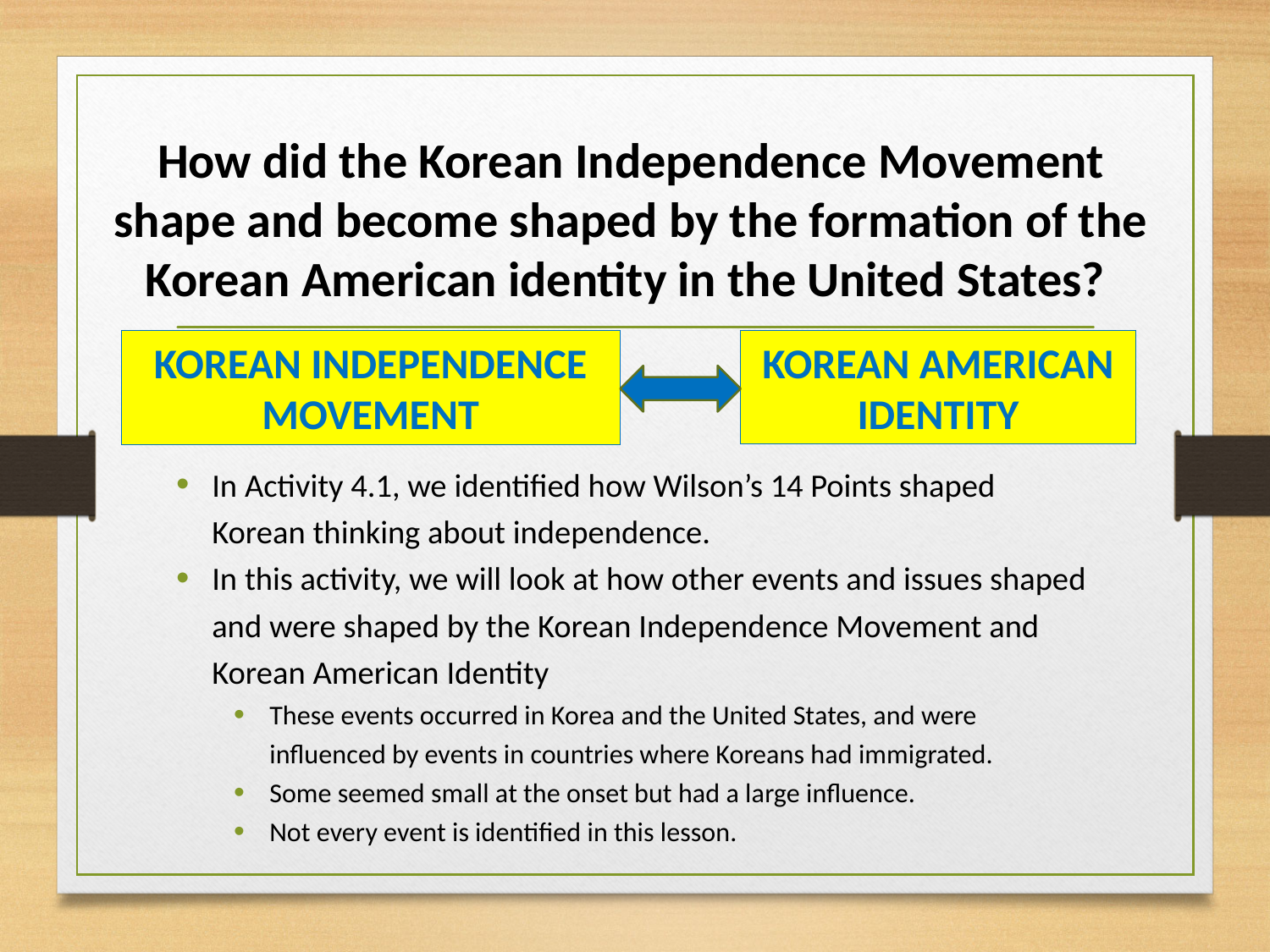

# How did the Korean Independence Movement shape and become shaped by the formation of the Korean American identity in the United States?
KOREAN AMERICAN IDENTITY
KOREAN INDEPENDENCE MOVEMENT

In Activity 4.1, we identified how Wilson’s 14 Points shaped Korean thinking about independence.
In this activity, we will look at how other events and issues shaped and were shaped by the Korean Independence Movement and Korean American Identity
These events occurred in Korea and the United States, and were influenced by events in countries where Koreans had immigrated.
Some seemed small at the onset but had a large influence.
Not every event is identified in this lesson.